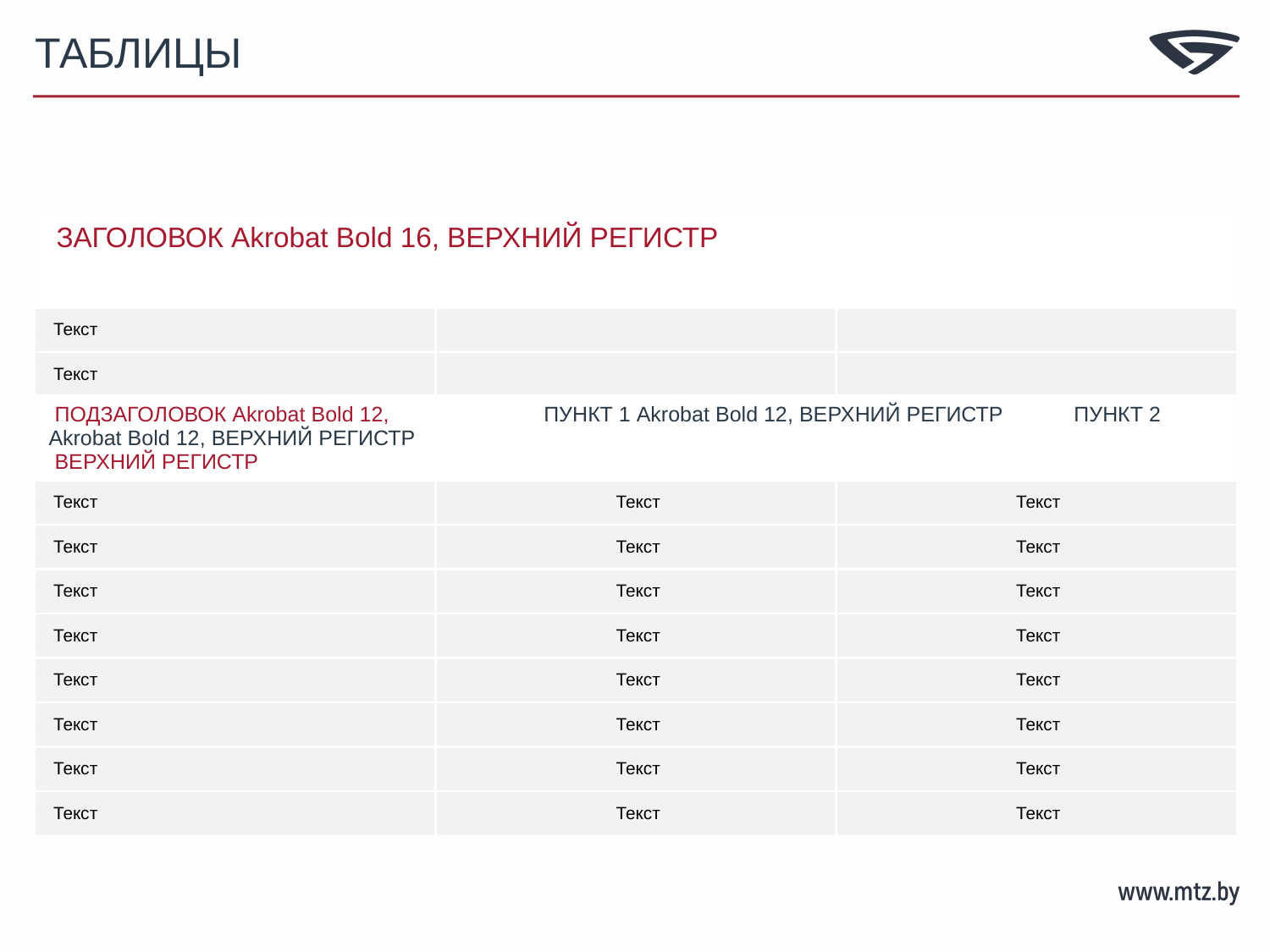

ТАБЛИЦЫ
| ЗАГОЛОВОК Akrobat Bold 16, ВЕРХНИЙ РЕГИСТР |  |  |
| --- | --- | --- |
| Текст |  |  |
| Текст |  |  |
| ПОДЗАГОЛОВОК Akrobat Bold 12, ПУНКТ 1 Akrobat Bold 12, ВЕРХНИЙ РЕГИСТР ПУНКТ 2 Akrobat Bold 12, ВЕРХНИЙ РЕГИСТР ВЕРХНИЙ РЕГИСТР |  |  |
| Текст | Текст | Текст |
| Текст | Текст | Текст |
| Текст | Текст | Текст |
| Текст | Текст | Текст |
| Текст | Текст | Текст |
| Текст | Текст | Текст |
| Текст | Текст | Текст |
| Текст | Текст | Текст |